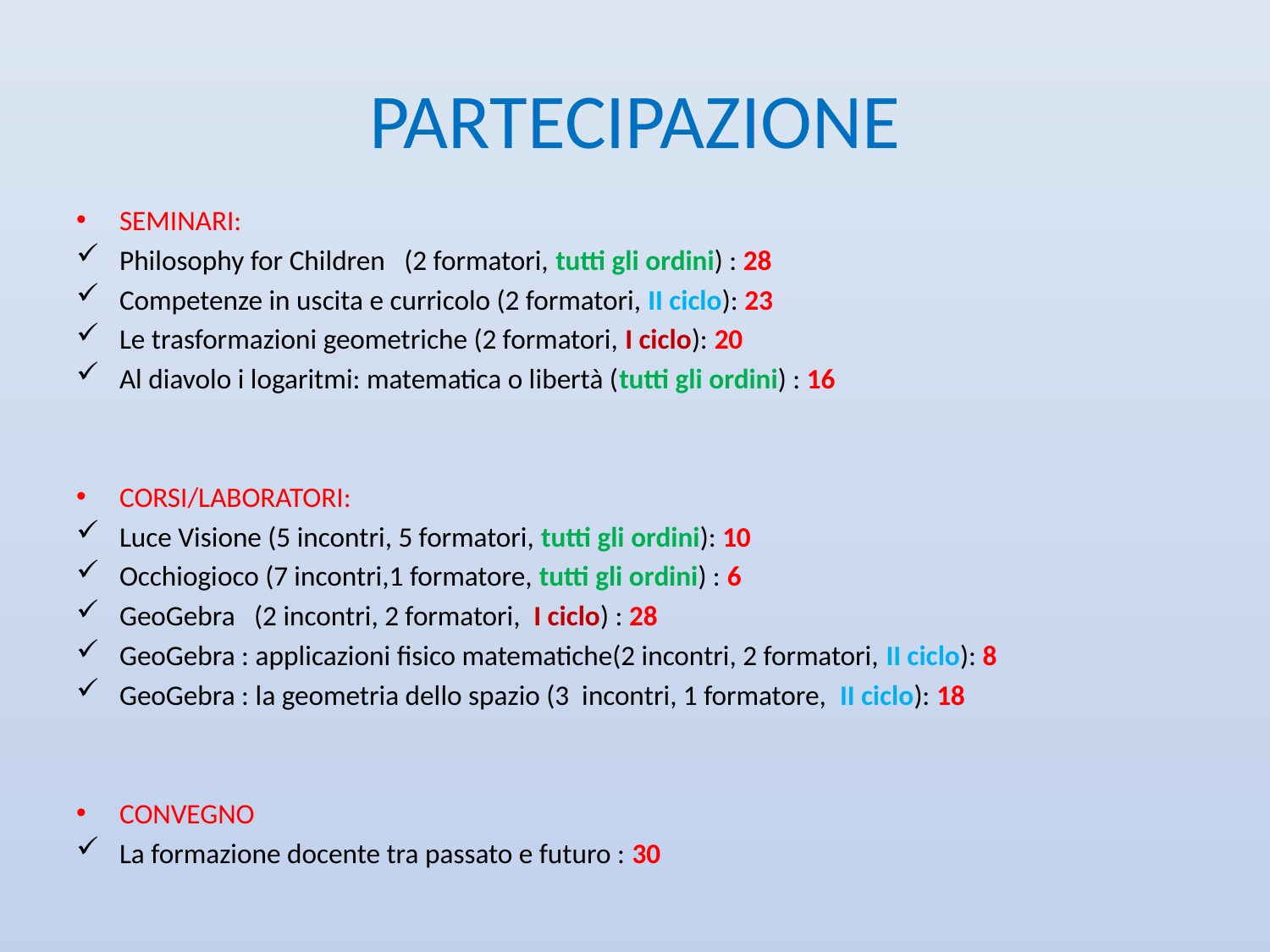

# PARTECIPAZIONE
SEMINARI:
Philosophy for Children   (2 formatori, tutti gli ordini) : 28
Competenze in uscita e curricolo (2 formatori, II ciclo): 23
Le trasformazioni geometriche (2 formatori, I ciclo): 20
Al diavolo i logaritmi: matematica o libertà (tutti gli ordini) : 16

CORSI/LABORATORI:
Luce Visione (5 incontri, 5 formatori, tutti gli ordini): 10
Occhiogioco (7 incontri,1 formatore, tutti gli ordini) : 6
GeoGebra   (2 incontri, 2 formatori,  I ciclo) : 28
GeoGebra : applicazioni fisico matematiche(2 incontri, 2 formatori, II ciclo): 8
GeoGebra : la geometria dello spazio (3  incontri, 1 formatore,  II ciclo): 18

CONVEGNO
La formazione docente tra passato e futuro : 30